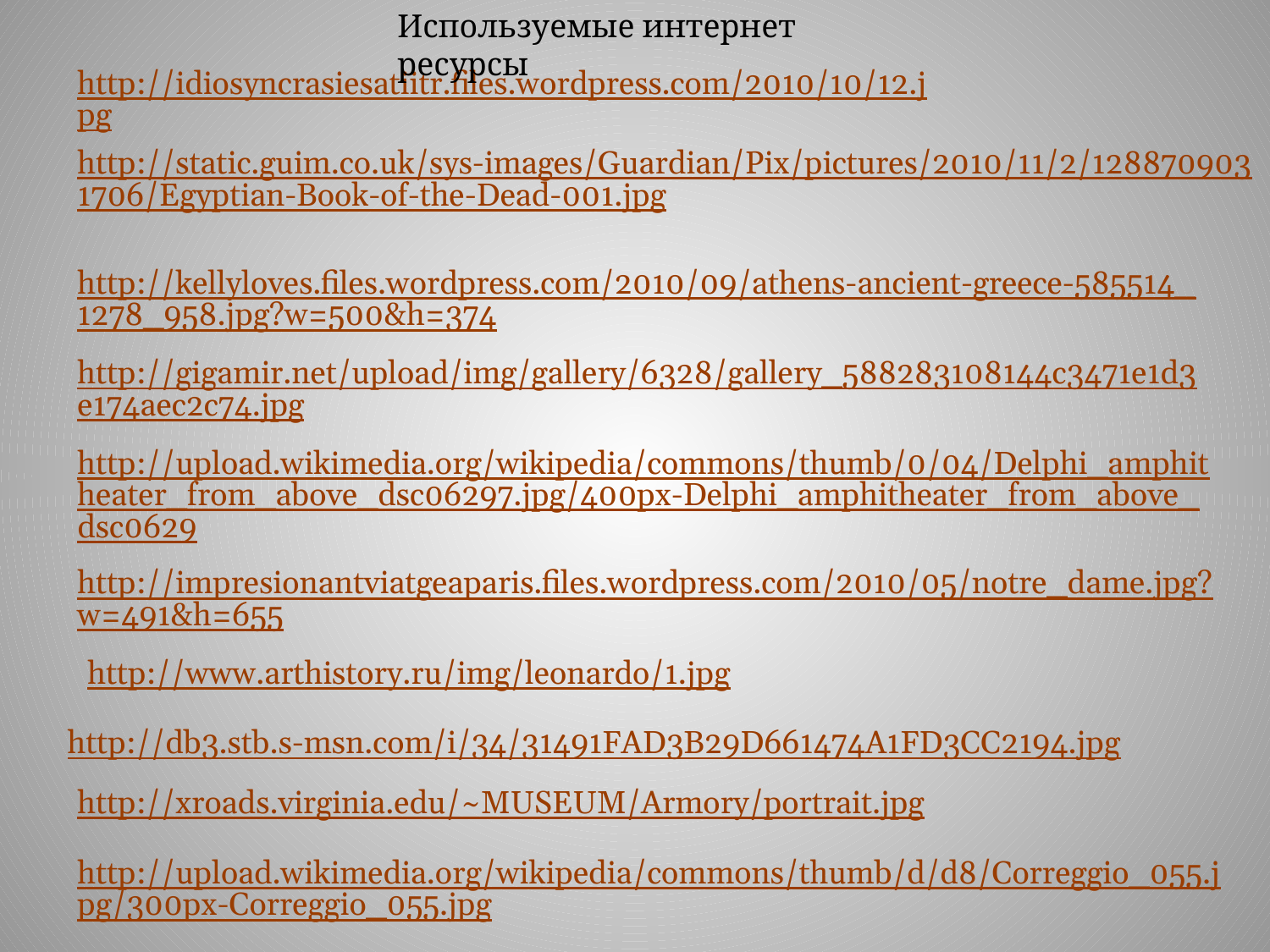

Используемые интернет ресурсы

http://idiosyncrasiesatiitr.files.wordpress.com/2010/10/12.jpg
http://static.guim.co.uk/sys-images/Guardian/Pix/pictures/2010/11/2/1288709031706/Egyptian-Book-of-the-Dead-001.jpg
http://kellyloves.files.wordpress.com/2010/09/athens-ancient-greece-585514_1278_958.jpg?w=500&h=374
http://gigamir.net/upload/img/gallery/6328/gallery_588283108144c3471e1d3e174aec2c74.jpg
http://upload.wikimedia.org/wikipedia/commons/thumb/0/04/Delphi_amphitheater_from_above_dsc06297.jpg/400px-Delphi_amphitheater_from_above_dsc0629
http://impresionantviatgeaparis.files.wordpress.com/2010/05/notre_dame.jpg?w=491&h=655
http://www.arthistory.ru/img/leonardo/1.jpg
http://db3.stb.s-msn.com/i/34/31491FAD3B29D661474A1FD3CC2194.jpg
http://xroads.virginia.edu/~MUSEUM/Armory/portrait.jpg
http://upload.wikimedia.org/wikipedia/commons/thumb/d/d8/Correggio_055.jpg/300px-Correggio_055.jpg